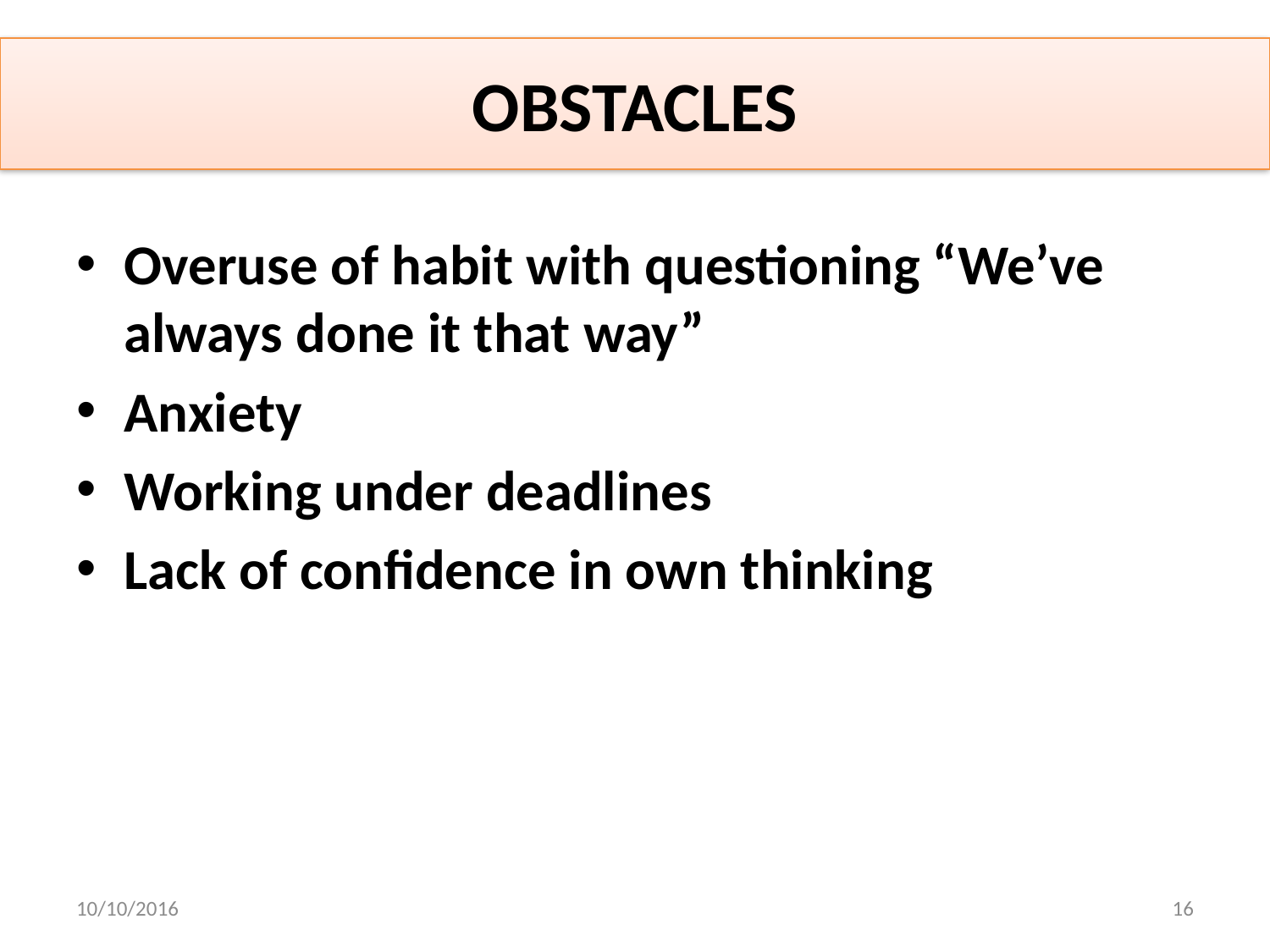

# OBSTACLES
Overuse of habit with questioning “We’ve always done it that way”
Anxiety
Working under deadlines
Lack of confidence in own thinking
10/10/2016
16